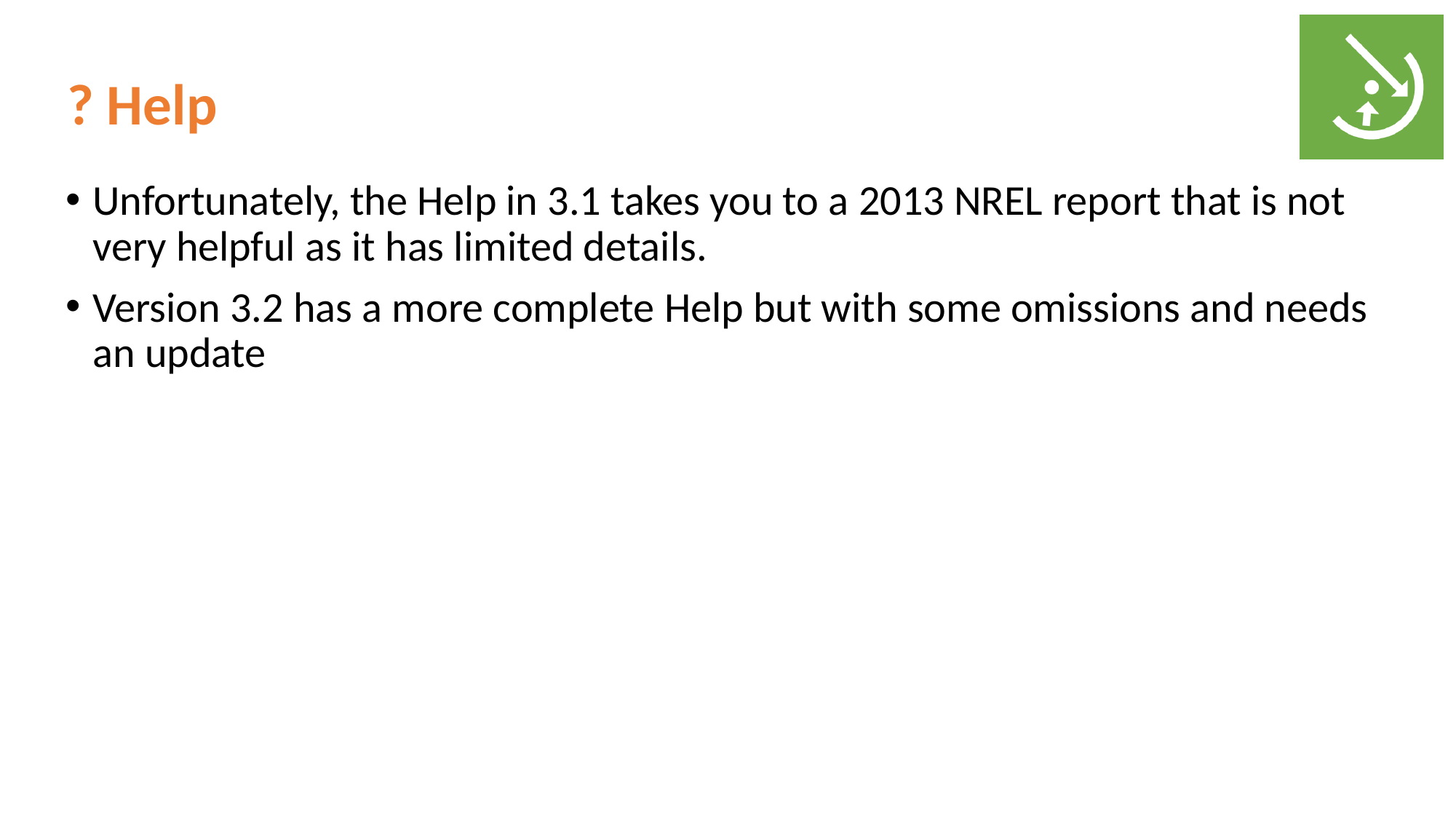

# ? Help
Unfortunately, the Help in 3.1 takes you to a 2013 NREL report that is not very helpful as it has limited details.
Version 3.2 has a more complete Help but with some omissions and needs an update